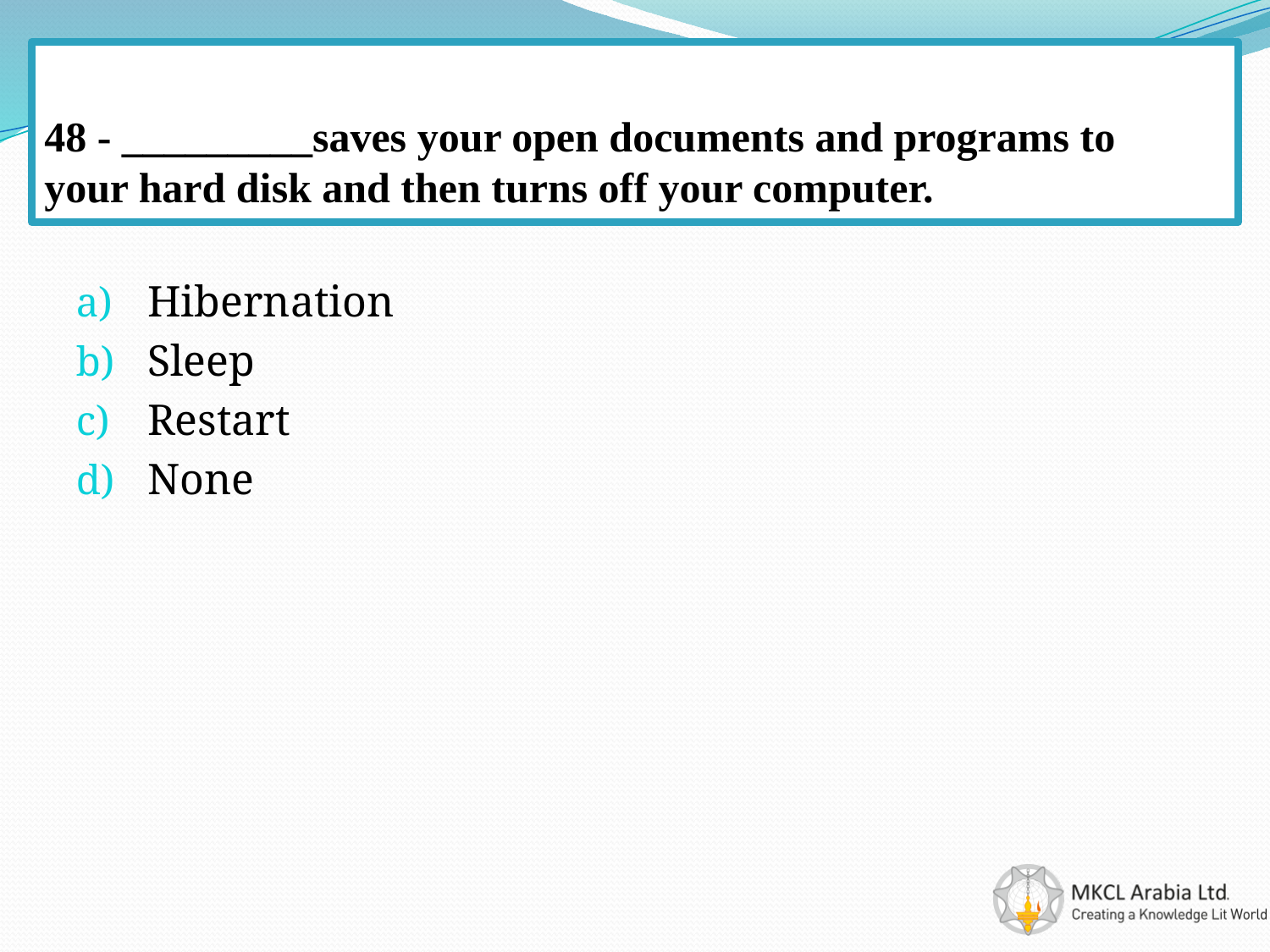

# 48 - _________saves your open documents and programs to your hard disk and then turns off your computer.
Hibernation
Sleep
Restart
None